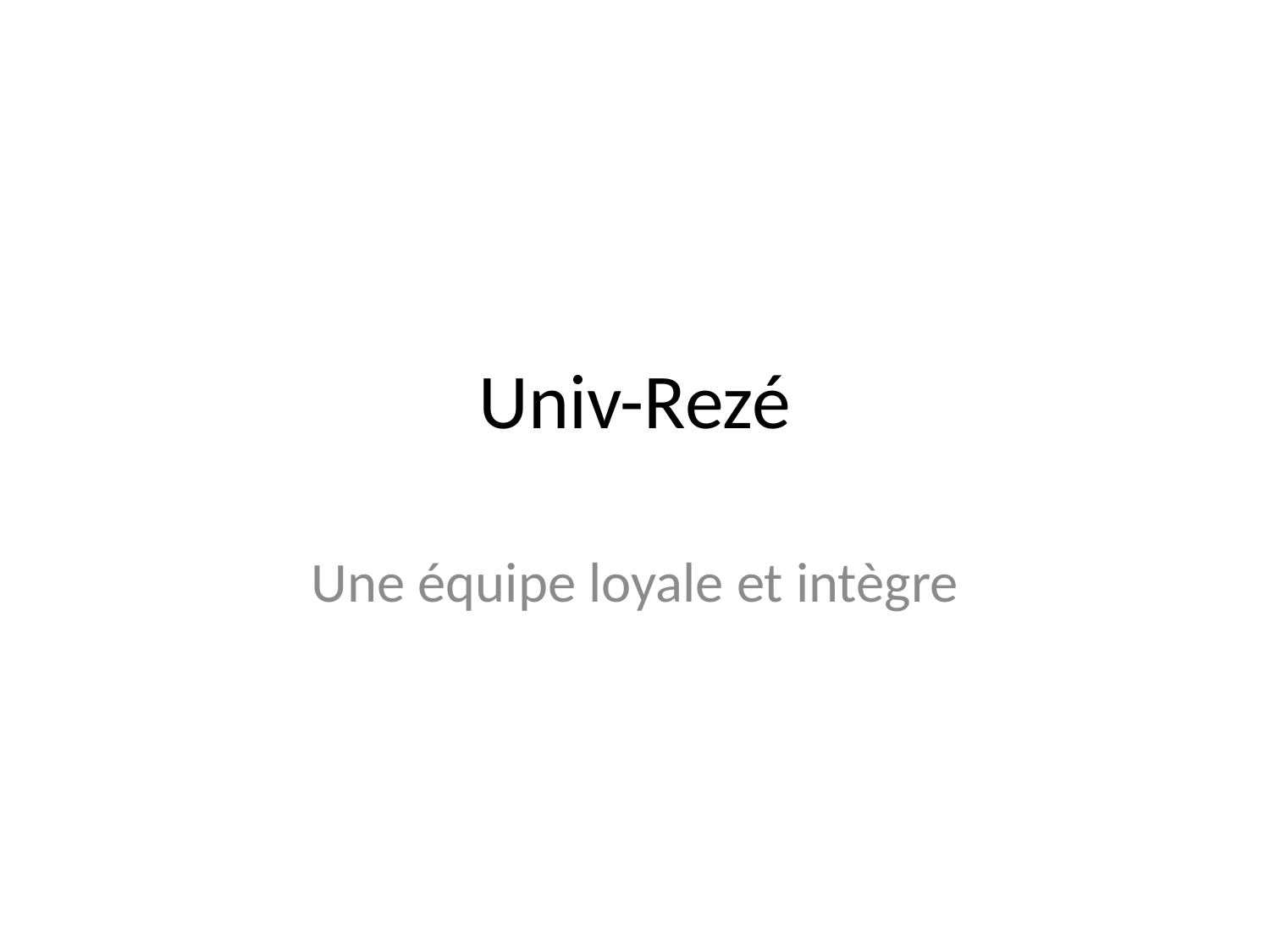

# Univ-Rezé
Une équipe loyale et intègre